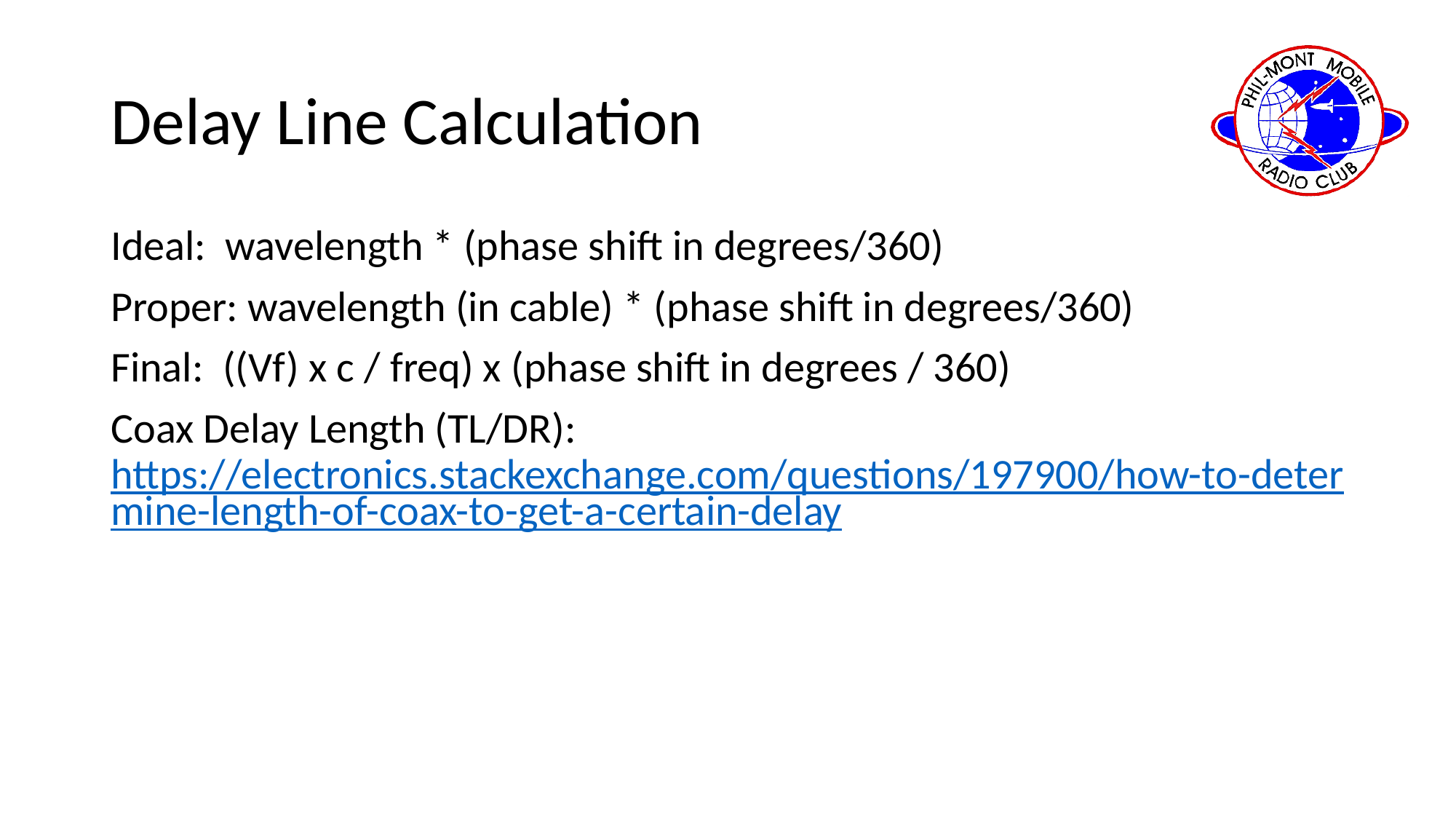

# Delay Line Calculation
Ideal:  wavelength * (phase shift in degrees/360)
Proper: wavelength (in cable) * (phase shift in degrees/360)
Final:  ((Vf) x c / freq) x (phase shift in degrees / 360)
Coax Delay Length (TL/DR): https://electronics.stackexchange.com/questions/197900/how-to-determine-length-of-coax-to-get-a-certain-delay